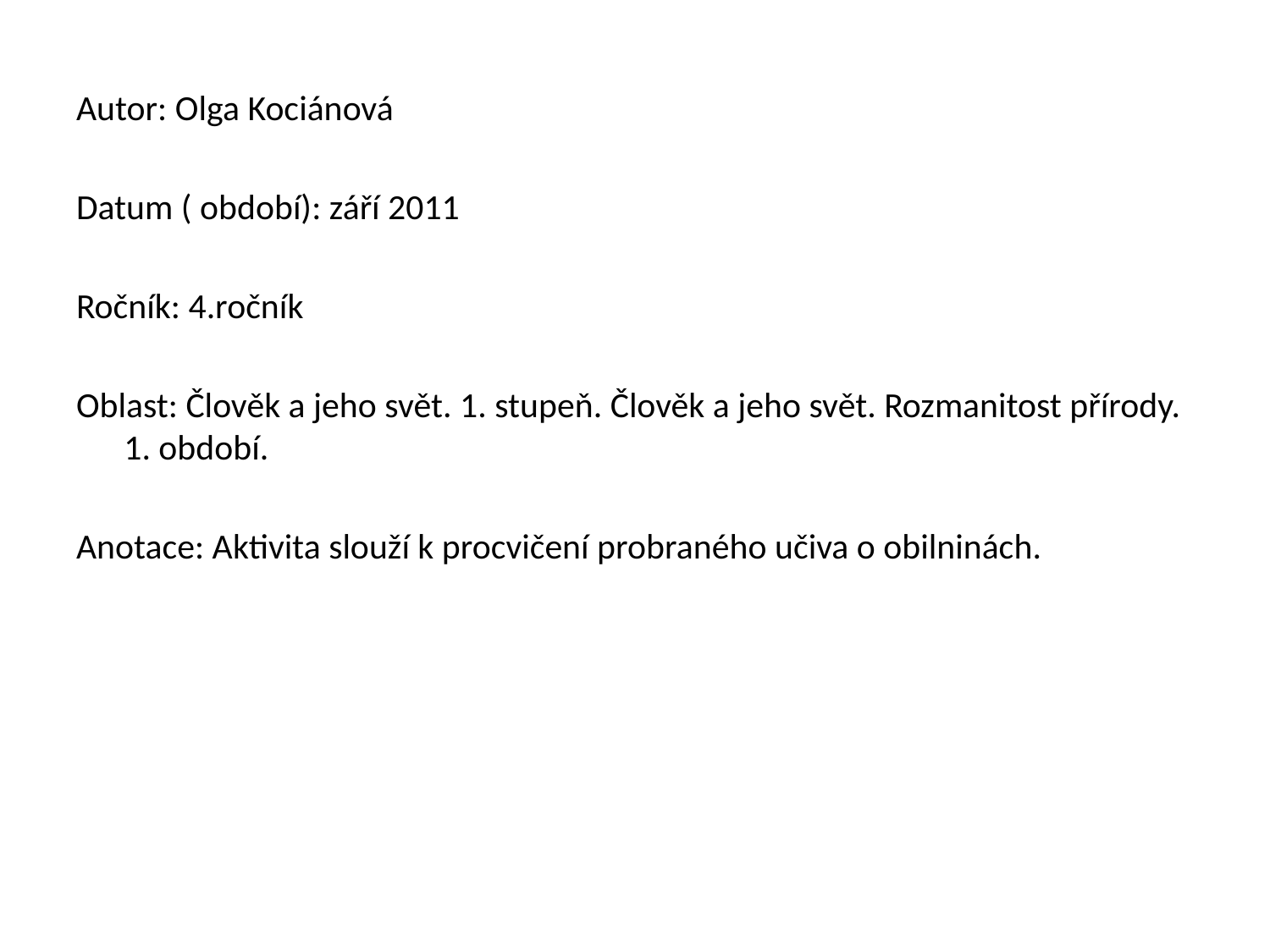

Autor: Olga Kociánová

Datum ( období): září 2011

Ročník: 4.ročník

Oblast: Člověk a jeho svět. 1. stupeň. Člověk a jeho svět. Rozmanitost přírody. 1. období.

Anotace: Aktivita slouží k procvičení probraného učiva o obilninách.